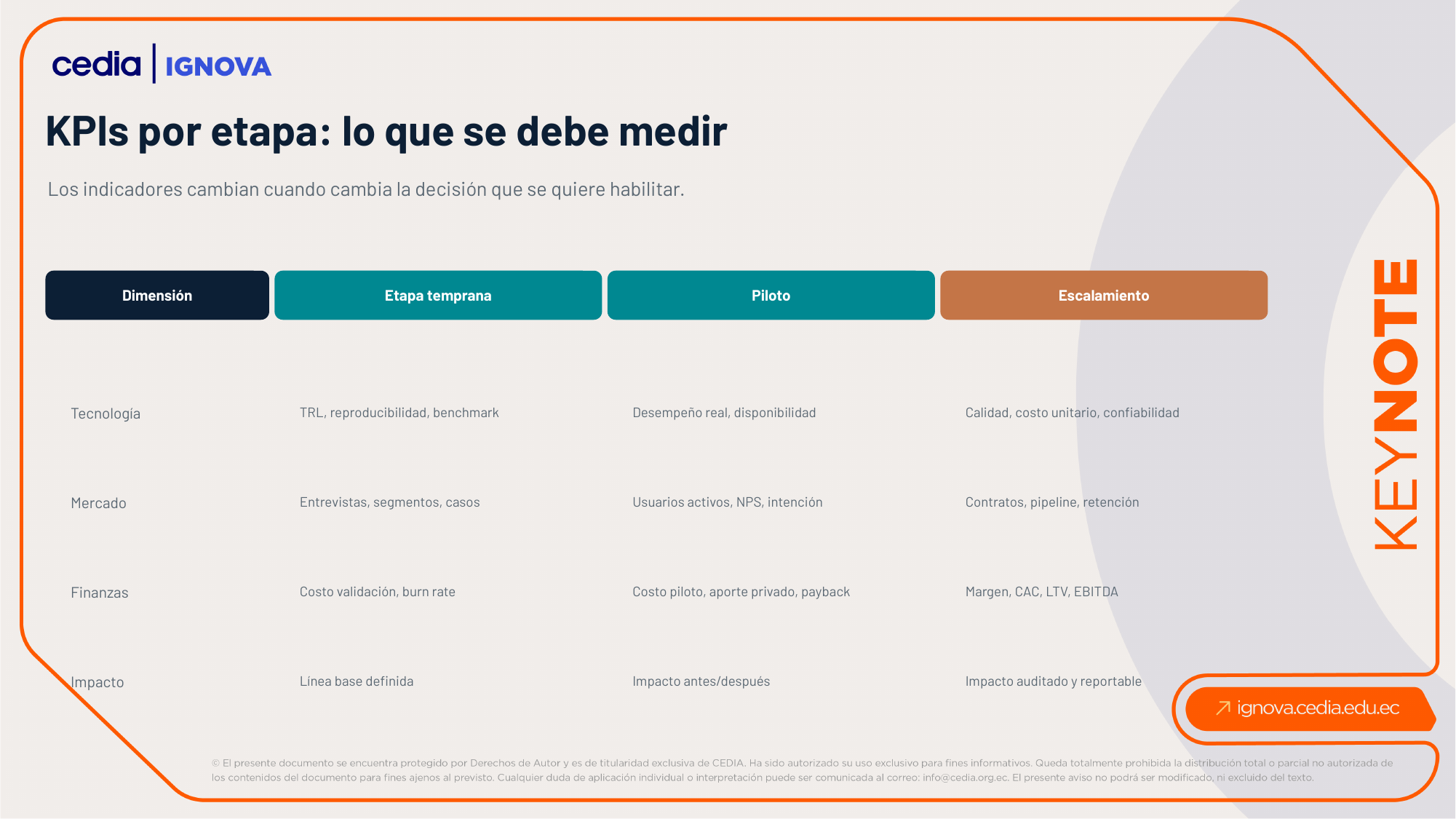

KPIs por etapa: lo que se debe medir
Los indicadores cambian cuando cambia la decisión que se quiere habilitar.
Dimensión
Etapa temprana
Piloto
Escalamiento

Tecnología
TRL, reproducibilidad, benchmark
Desempeño real, disponibilidad
Calidad, costo unitario, confiabilidad
Mercado
Entrevistas, segmentos, casos
Usuarios activos, NPS, intención
Contratos, pipeline, retención
Finanzas
Costo validación, burn rate
Costo piloto, aporte privado, payback
Margen, CAC, LTV, EBITDA

Impacto
Línea base definida
Impacto antes/después
Impacto auditado y reportable